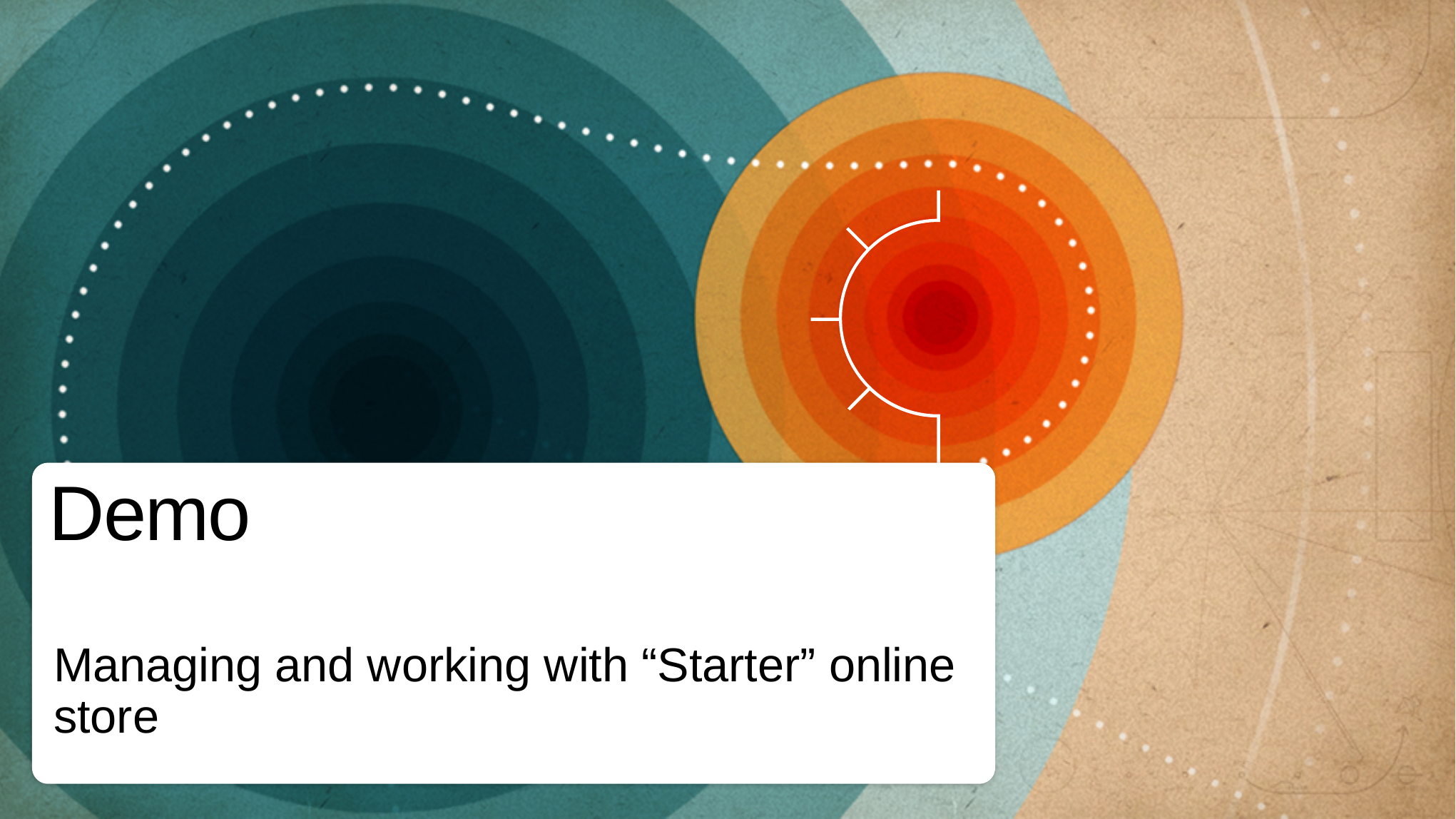

# Demo
Managing and working with “Starter” online store